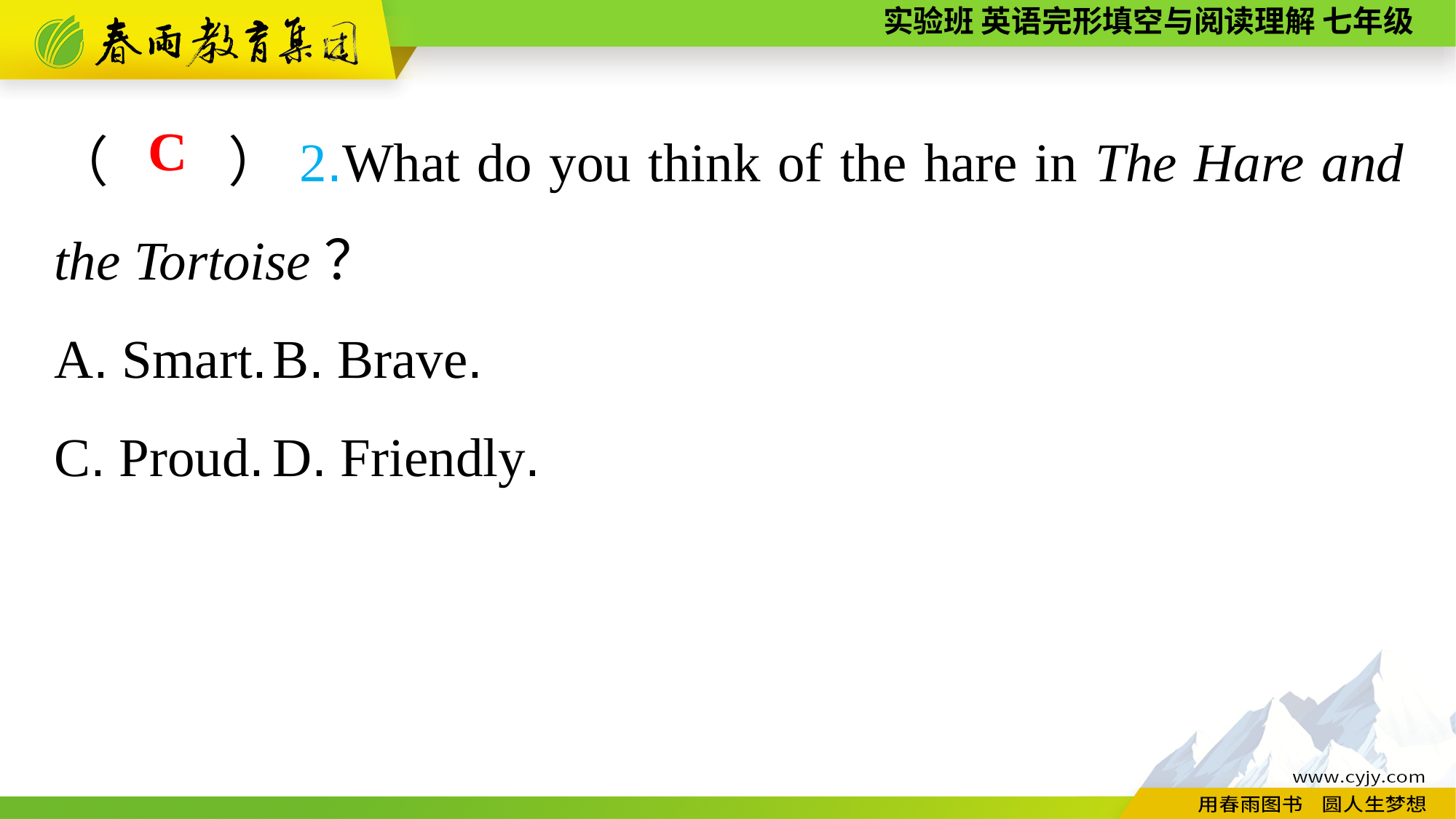

（　　）2.What do you think of the hare in The Hare and the Tortoise？
A. Smart.	B. Brave.
C. Proud.	D. Friendly.
C